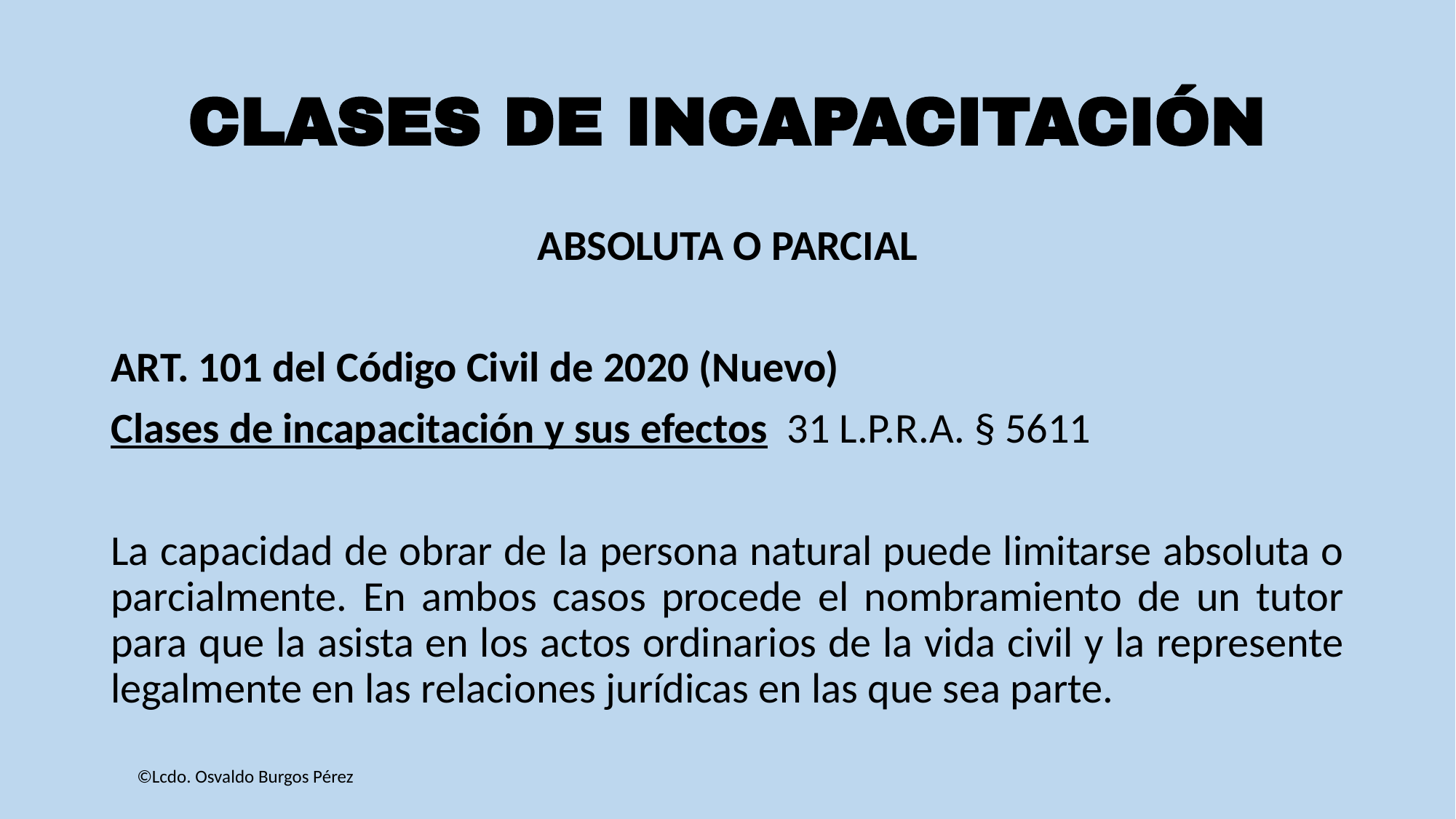

# CLASES DE INCAPACITACIÓN
ABSOLUTA O PARCIAL

ART. 101 del Código Civil de 2020 (Nuevo)
Clases de incapacitación y sus efectos  31 L.P.R.A. § 5611

La capacidad de obrar de la persona natural puede limitarse absoluta o parcialmente. En ambos casos procede el nombramiento de un tutor para que la asista en los actos ordinarios de la vida civil y la represente legalmente en las relaciones jurídicas en las que sea parte.

©Lcdo. Osvaldo Burgos Pérez